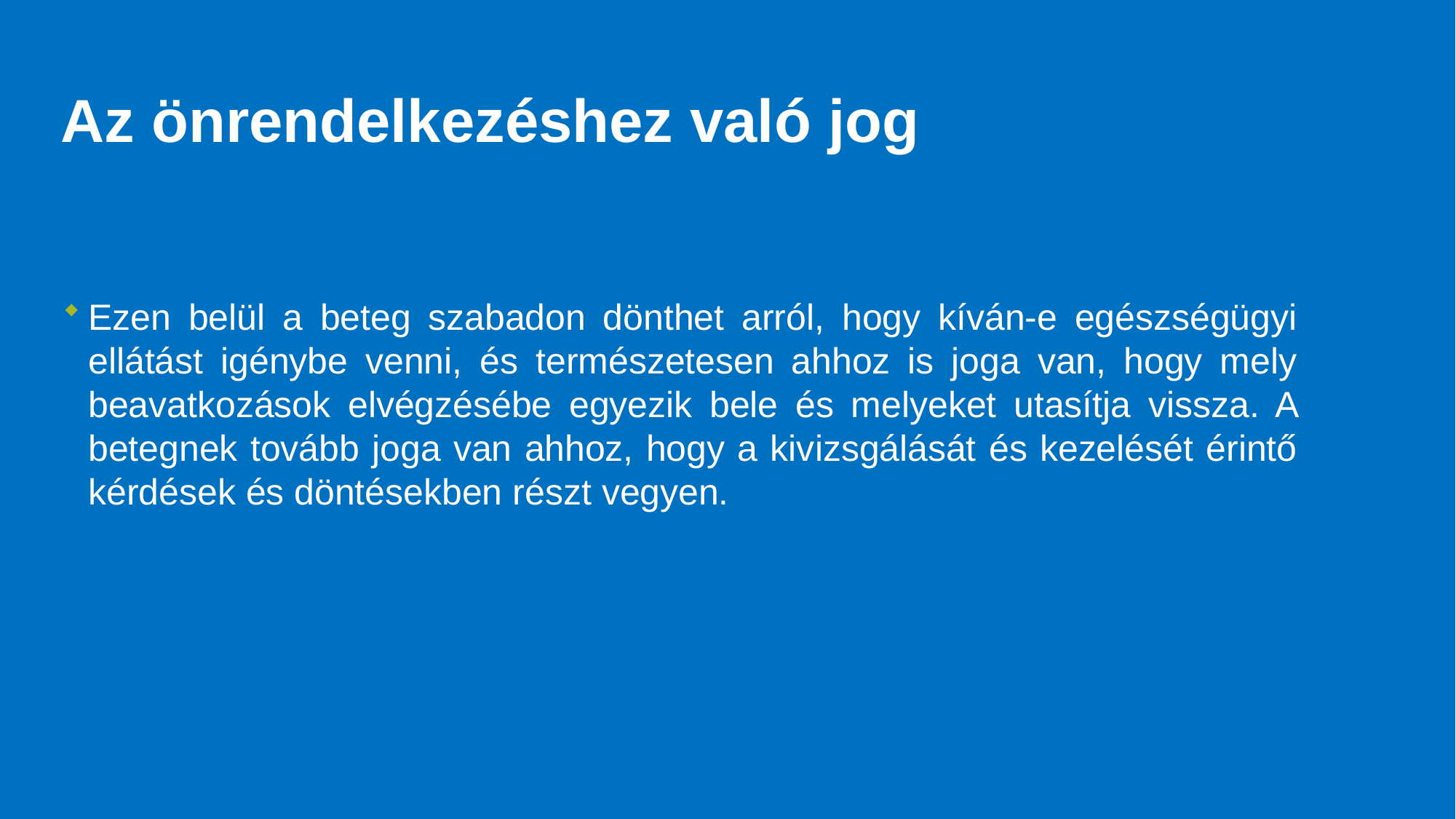

# Az önrendelkezéshez való jog
Ezen belül a beteg szabadon dönthet arról, hogy kíván-e egészségügyi ellátást igénybe venni, és természetesen ahhoz is joga van, hogy mely beavatkozások elvégzésébe egyezik bele és melyeket utasítja vissza. A betegnek tovább joga van ahhoz, hogy a kivizsgálását és kezelését érintő kérdések és döntésekben részt vegyen.